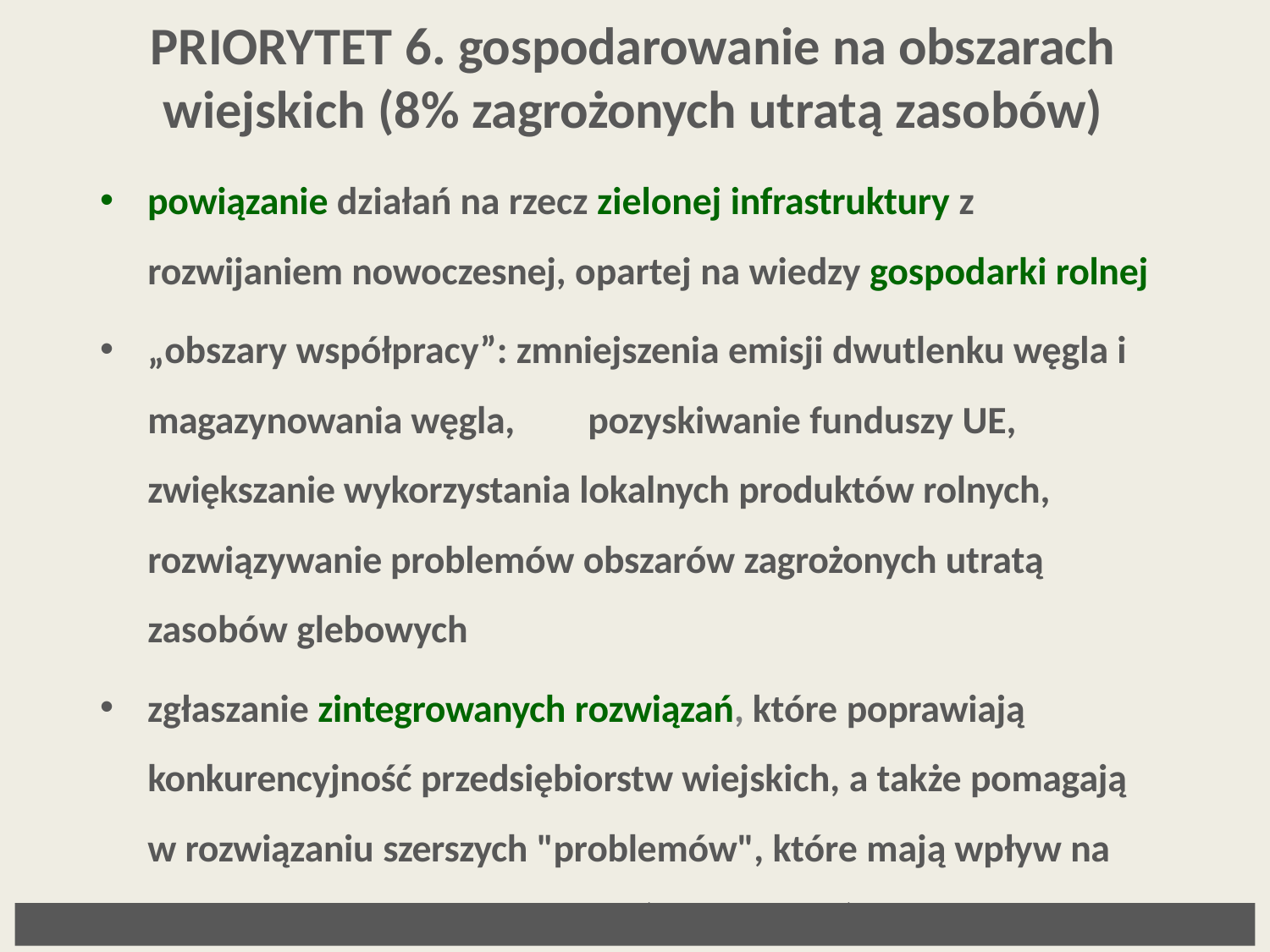

# PRIORYTET 6. gospodarowanie na obszarach wiejskich (8% zagrożonych utratą zasobów)
powiązanie działań na rzecz zielonej infrastruktury z
rozwijaniem nowoczesnej, opartej na wiedzy gospodarki rolnej
„obszary współpracy”: zmniejszenia emisji dwutlenku węgla i magazynowania węgla,	pozyskiwanie funduszy UE, zwiększanie wykorzystania lokalnych produktów rolnych, rozwiązywanie problemów obszarów zagrożonych utratą zasobów glebowych
zgłaszanie zintegrowanych rozwiązań, które poprawiają
konkurencyjność przedsiębiorstw wiejskich, a także pomagają w rozwiązaniu szerszych "problemów", które mają wpływ na zrównoważony rozwój regionu (działanie 44).